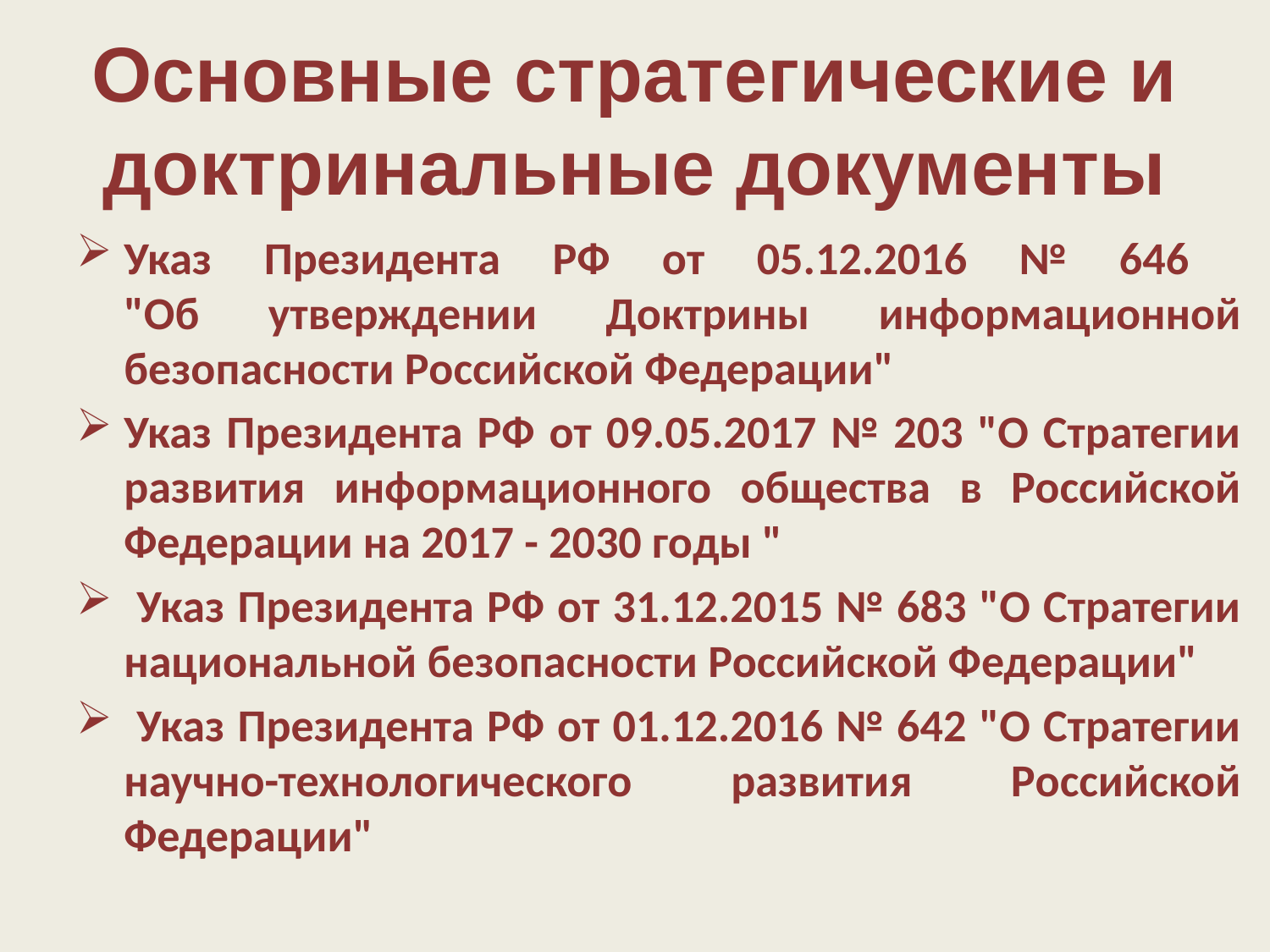

# Основные стратегические и доктринальные документы

Указ Президента РФ от 05.12.2016 № 646
"Об утверждении Доктрины информационной безопасности Российской Федерации"
Указ Президента РФ от 09.05.2017 № 203 "О Стратегии развития информационного общества в Российской Федерации на 2017 - 2030 годы "
 Указ Президента РФ от 31.12.2015 № 683 "О Стратегии национальной безопасности Российской Федерации"
 Указ Президента РФ от 01.12.2016 № 642 "О Стратегии научно-технологического развития Российской Федерации"